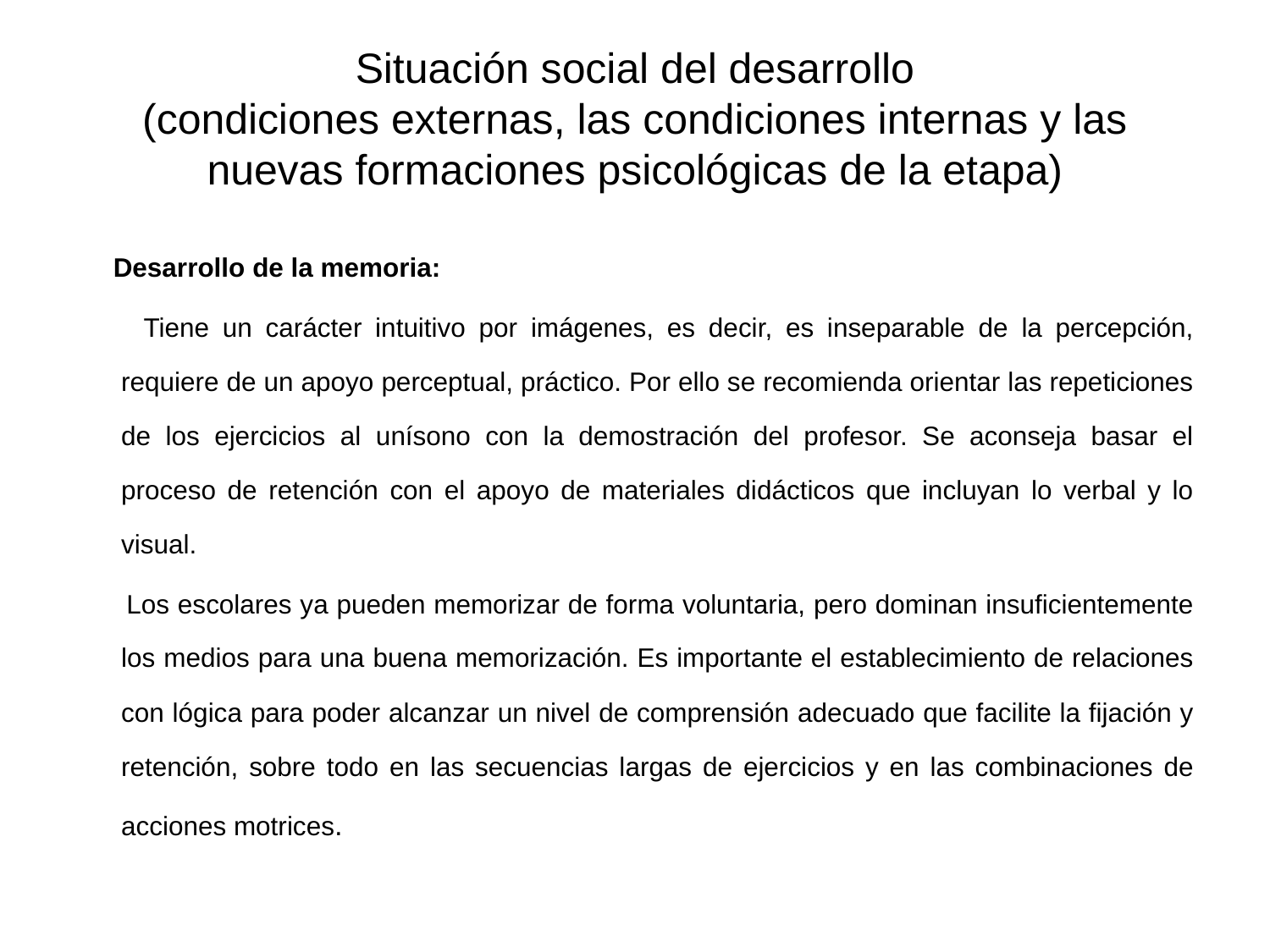

# Situación social del desarrollo (condiciones externas, las condiciones internas y las nuevas formaciones psicológicas de la etapa)
     Desarrollo de la memoria:
     Tiene un carácter intuitivo por imágenes, es decir, es inseparable de la percepción, requiere de un apoyo perceptual, práctico. Por ello se recomienda orientar las repeticiones de los ejercicios al unísono con la demostración del profesor. Se aconseja basar el proceso de retención con el apoyo de materiales didácticos que incluyan lo verbal y lo visual.
      Los escolares ya pueden memorizar de forma voluntaria, pero dominan insuficientemente los medios para una buena memorización. Es importante el establecimiento de relaciones con lógica para poder alcanzar un nivel de comprensión adecuado que facilite la fijación y retención, sobre todo en las secuencias largas de ejercicios y en las combinaciones de acciones motrices.